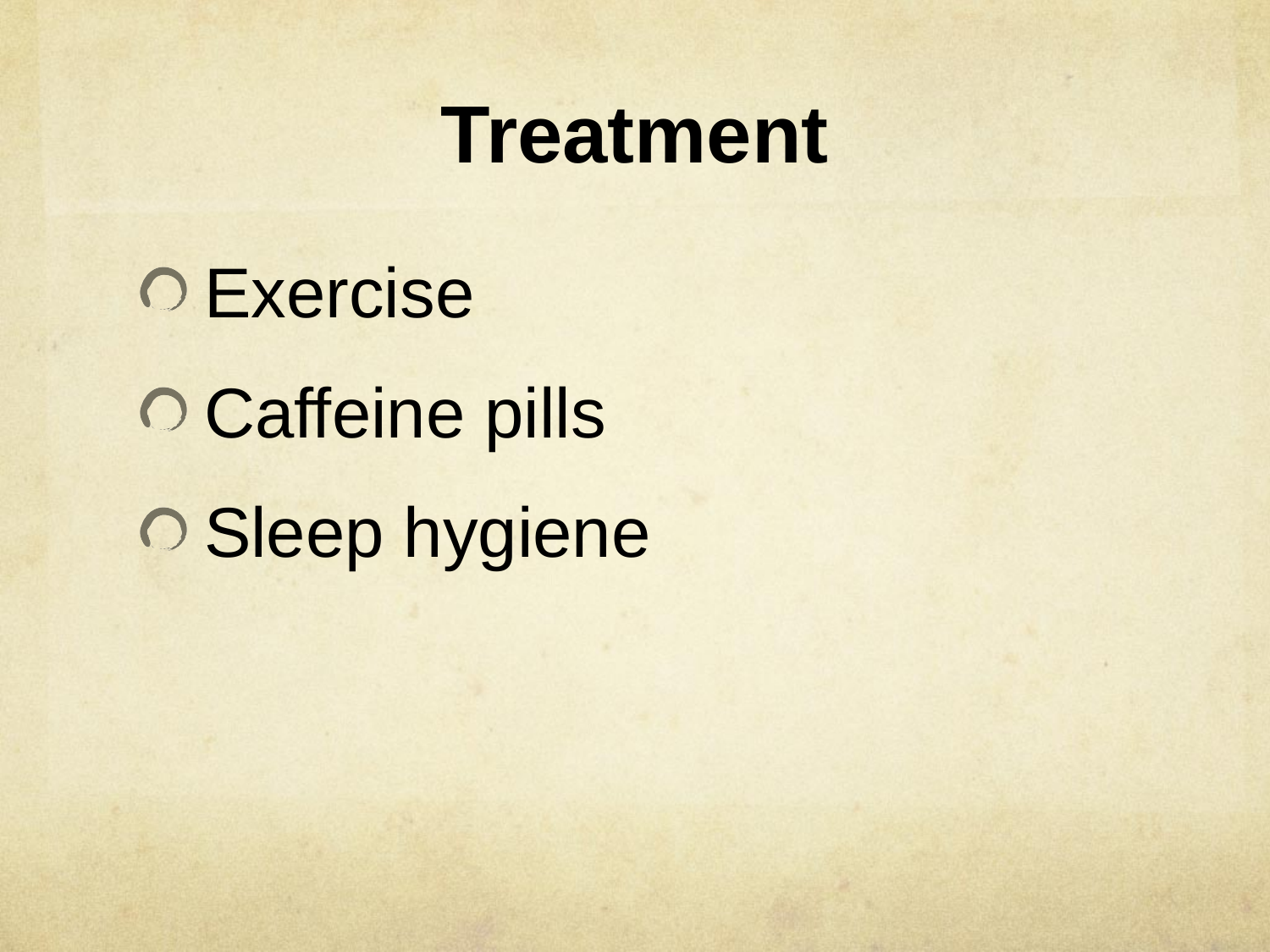

# Treatment
Exercise
Caffeine pills
Sleep hygiene